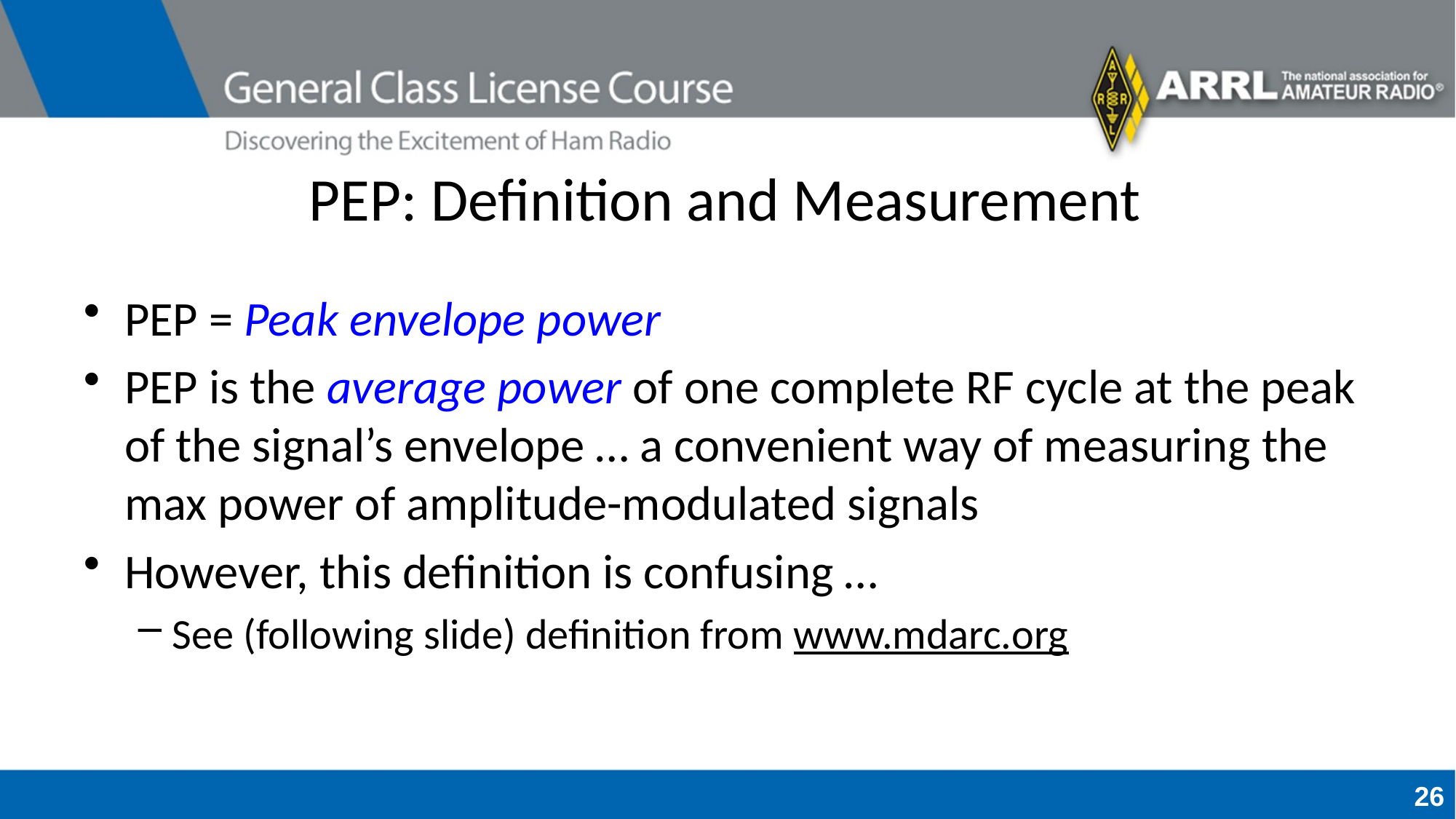

# PEP: Definition and Measurement
PEP = Peak envelope power
PEP is the average power of one complete RF cycle at the peak of the signal’s envelope … a convenient way of measuring the max power of amplitude-modulated signals
However, this definition is confusing …
See (following slide) definition from www.mdarc.org

26